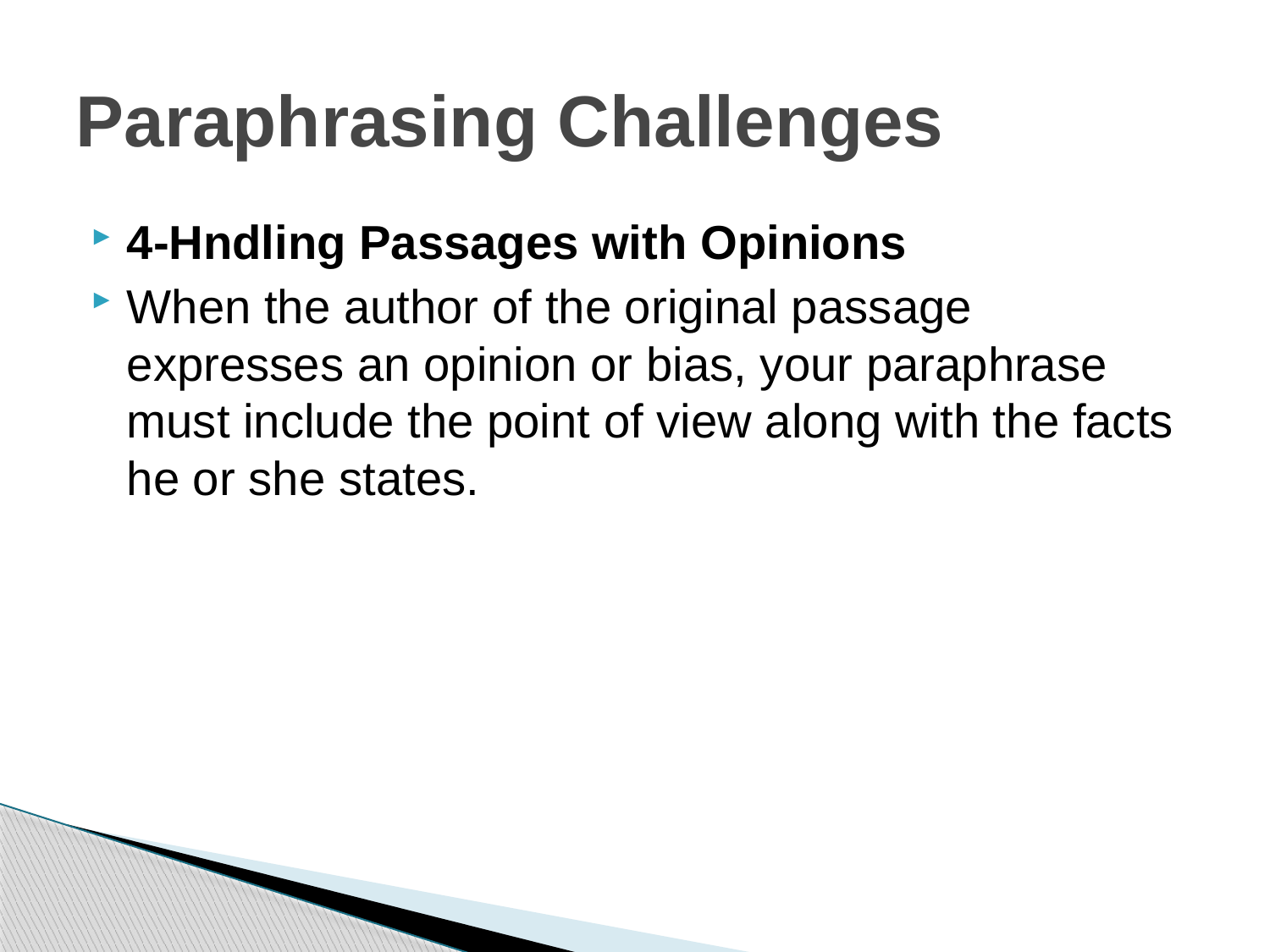

# Paraphrasing Challenges
4-Hndling Passages with Opinions
When the author of the original passage expresses an opinion or bias, your paraphrase must include the point of view along with the facts he or she states.